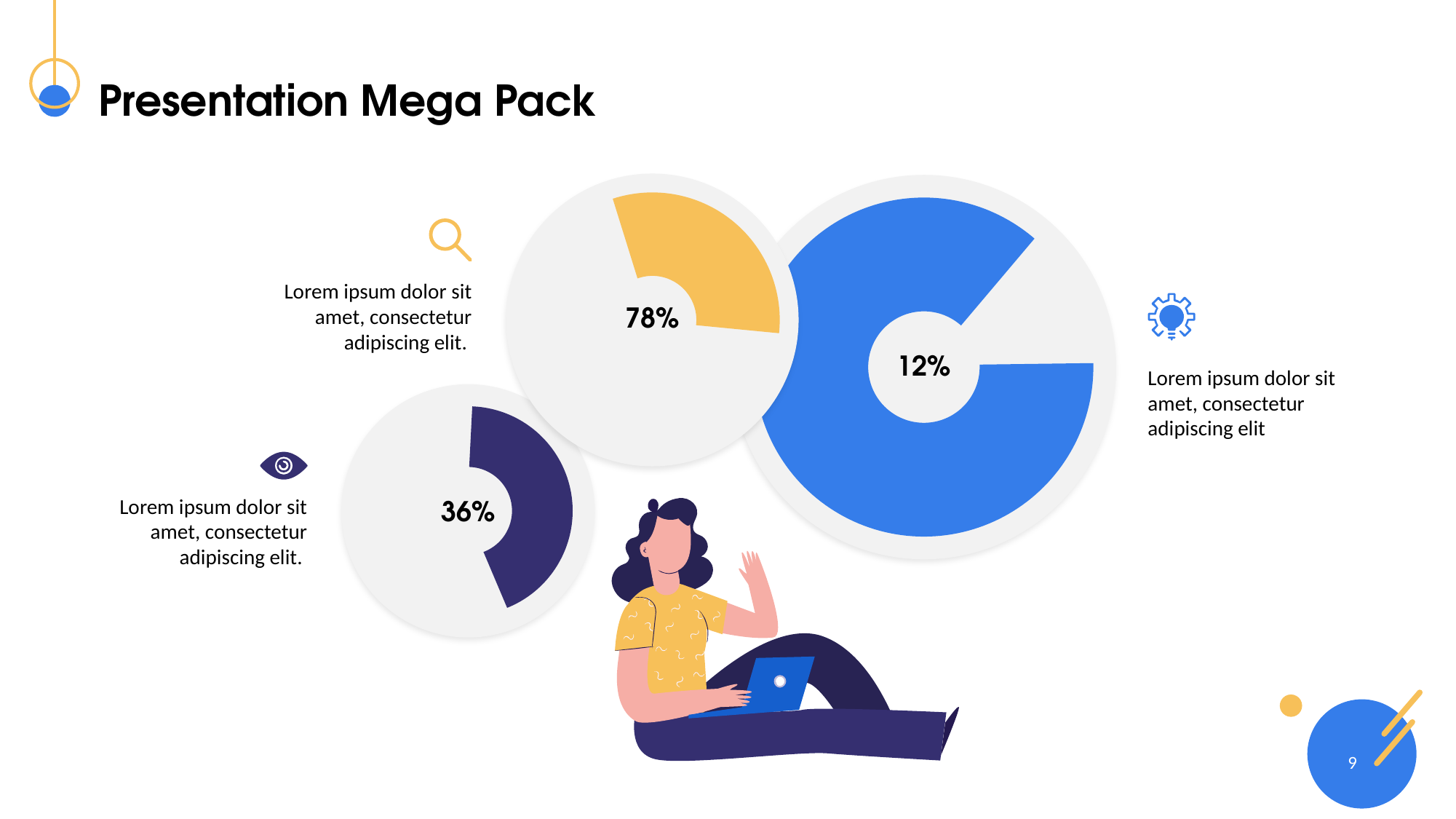

# Presentation Mega Pack

Lorem ipsum dolor sit amet, consectetur adipiscing elit.

78%
12%
Lorem ipsum dolor sit amet, consectetur adipiscing elit

Lorem ipsum dolor sit amet, consectetur adipiscing elit.
36%

9